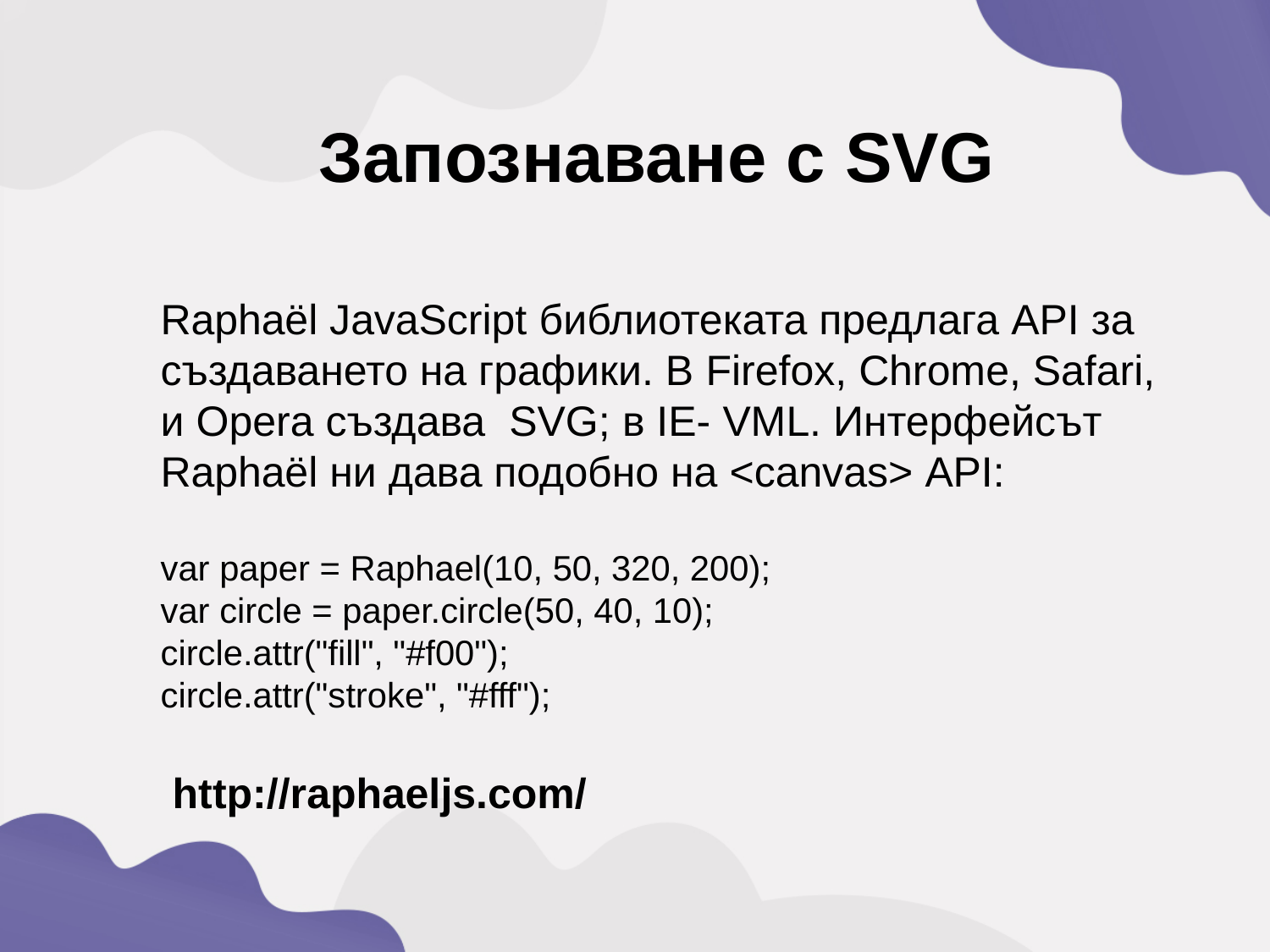

Запознаване с SVG
	Raphaël JavaScript библиотеката предлага API за създаването на графики. В Firefox, Chrome, Safari, и Opera създава  SVG; в IE- VML. Интерфейсът Raphaël ни дава подобно на <canvas> API:

	var paper = Raphael(10, 50, 320, 200);
	var circle = paper.circle(50, 40, 10);
	circle.attr("fill", "#f00");
	circle.attr("stroke", "#fff");

	 http://raphaeljs.com/